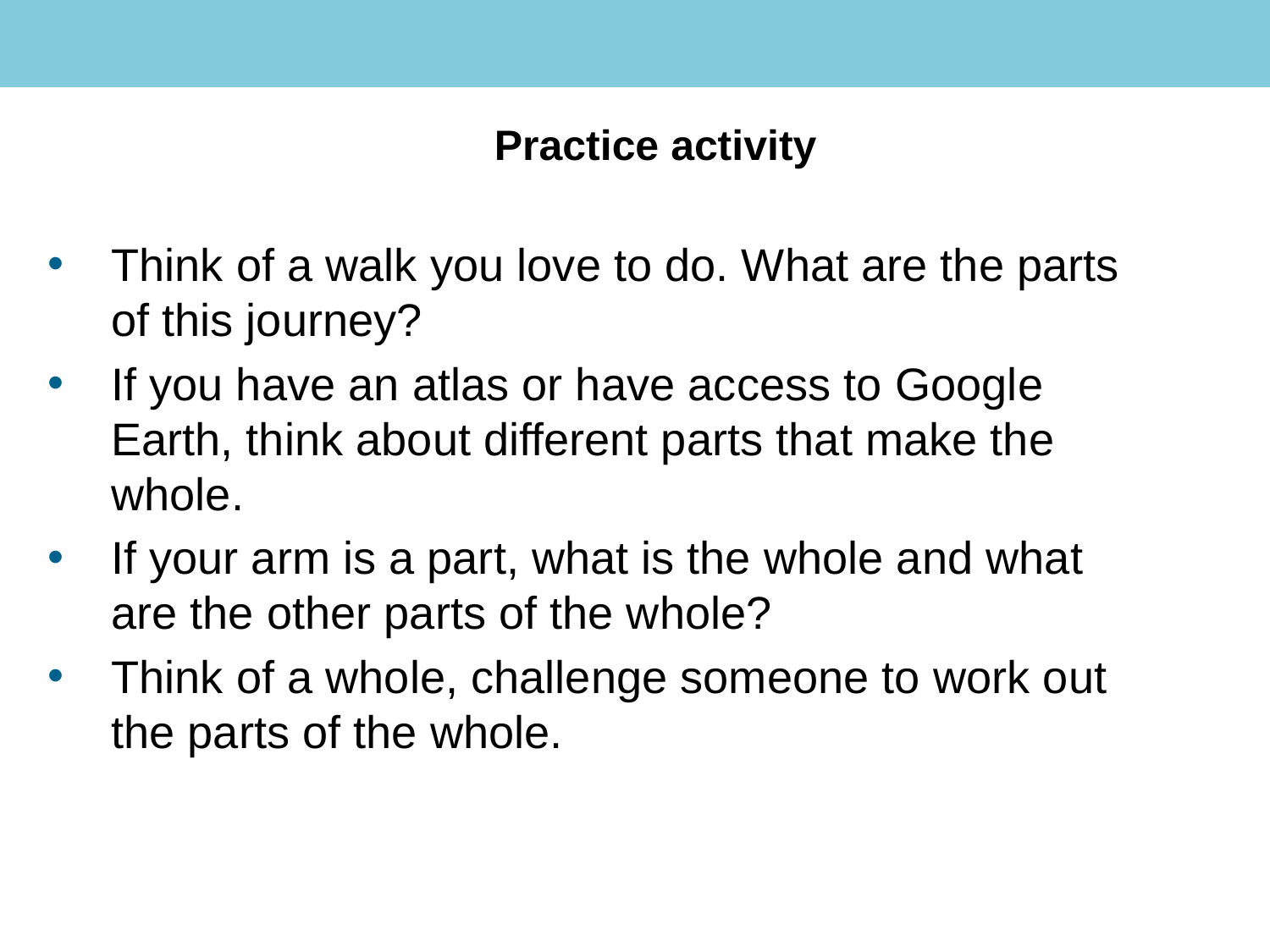

# Practice activity
Think of a walk you love to do. What are the parts of this journey?
If you have an atlas or have access to Google Earth, think about different parts that make the whole.
If your arm is a part, what is the whole and what are the other parts of the whole?
Think of a whole, challenge someone to work out the parts of the whole.